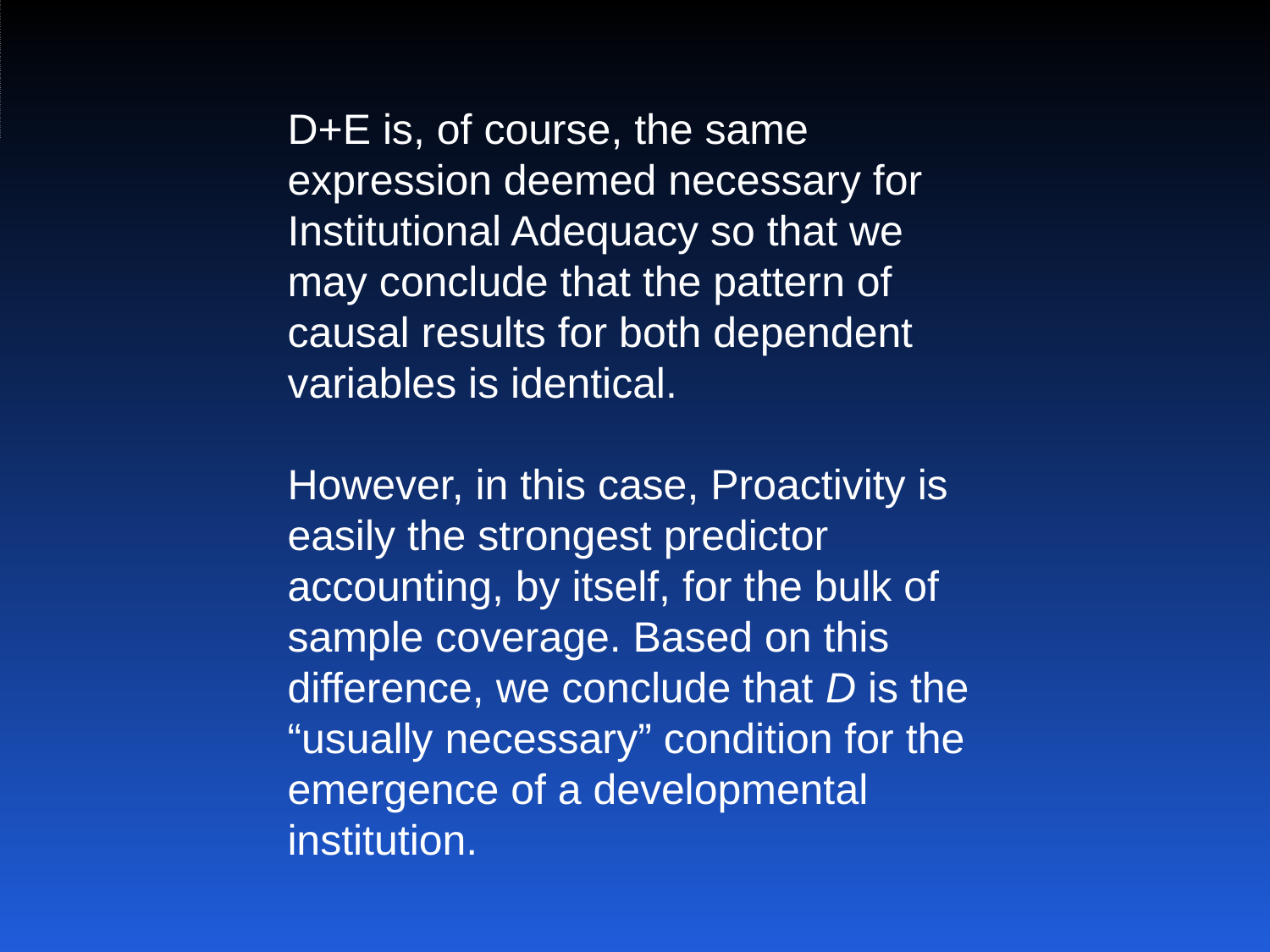

# D+E is, of course, the same expression deemed necessary for Institutional Ade...
D+E is, of course, the same expression deemed necessary for Institutional Adequacy so that we may conclude that the pattern of causal results for both dependent variables is identical.

However, in this case, Proactivity is easily the strongest predictor accounting, by itself, for the bulk of sample coverage. Based on this difference, we conclude that D is the “usually necessary” condition for the emergence of a developmental institution.